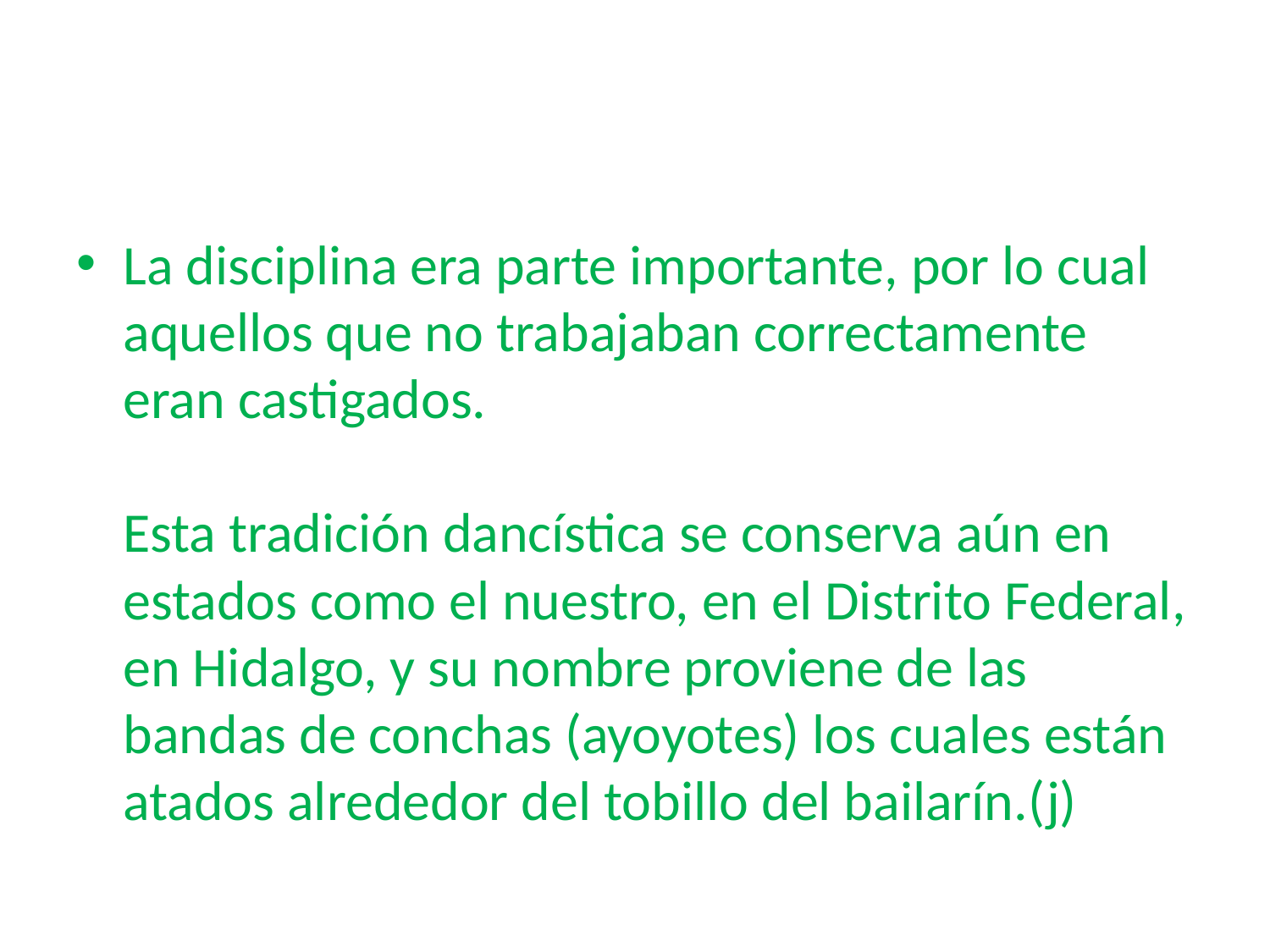

#
La disciplina era parte importante, por lo cual aquellos que no trabajaban correctamente eran castigados.
Esta tradición dancística se conserva aún en estados como el nuestro, en el Distrito Federal, en Hidalgo, y su nombre proviene de las bandas de conchas (ayoyotes) los cuales están atados alrededor del tobillo del bailarín.(j)